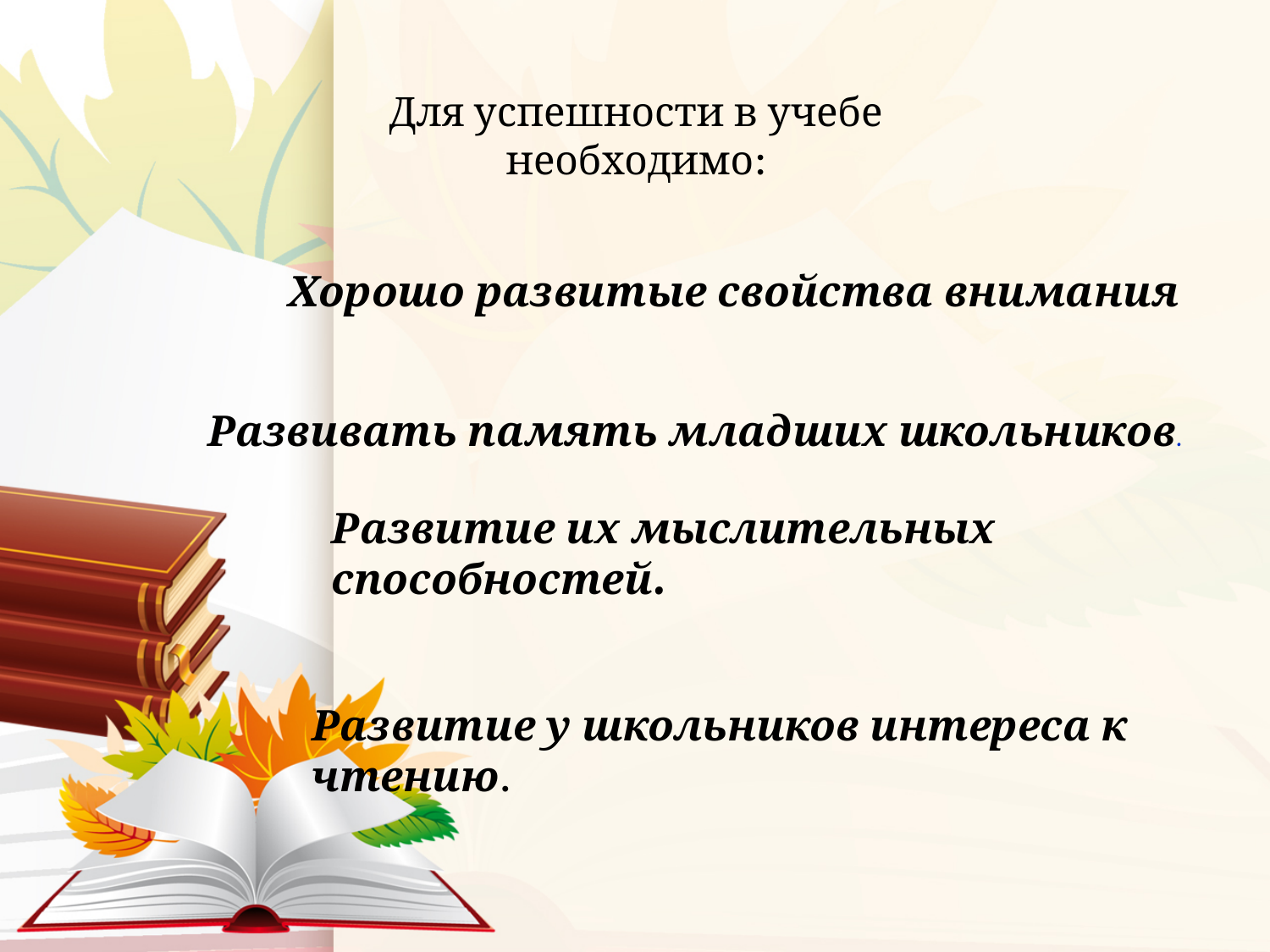

# Для успешности в учебе необходимо:
Хорошо развитые свойства внимания
Развивать память младших школьников.
Развитие их мыслительных способностей.
Развитие у школьников интереса к чтению.